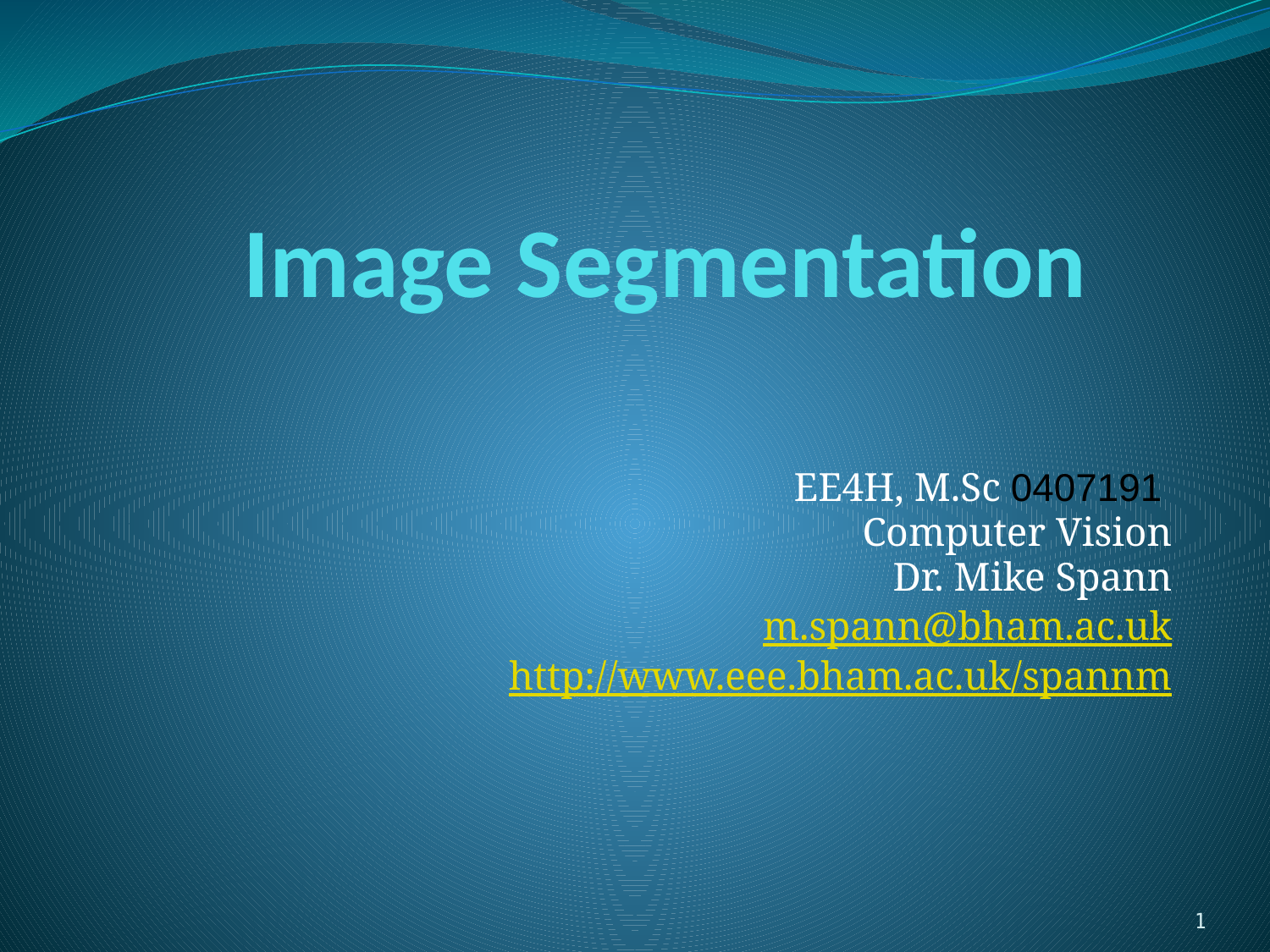

# Image Segmentation
EE4H, M.Sc 0407191
Computer Vision
Dr. Mike Spann
m.spann@bham.ac.uk
http://www.eee.bham.ac.uk/spannm
1